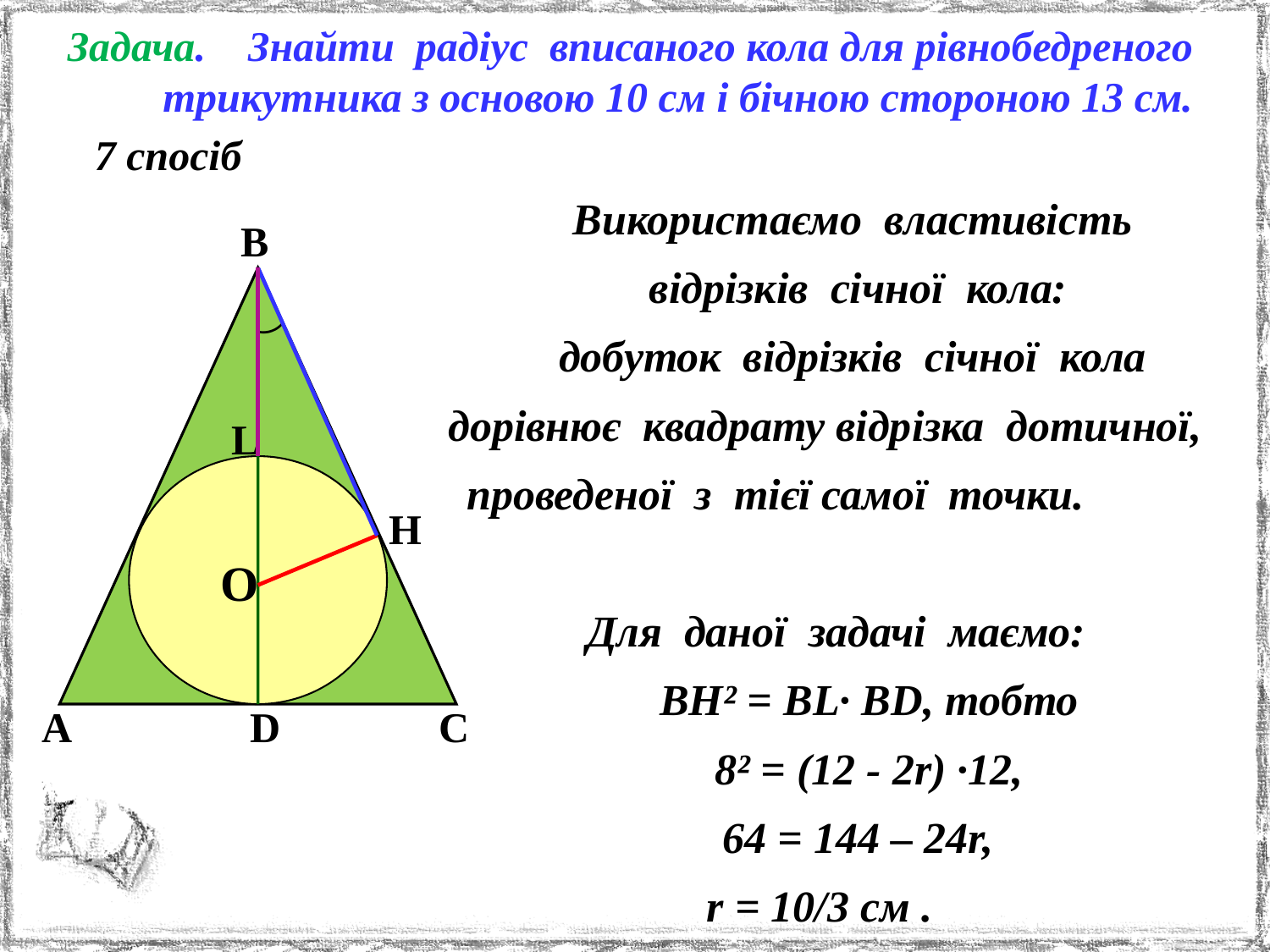

# Задача.    Знайти  радіус  вписаного кола для рівнобедреного трикутника з основою 10 см і бічною стороною 13 см.

 7 спосіб

        Використаємо  властивість
          відрізків  січної  кола:
         добуток  відрізків  січної  кола
    дорівнює  квадрату відрізка  дотичної,
      проведеної  з  тієї самої  точки.
     Для  даної  задачі  маємо:
           BH² = BL· BD, тобто
           8² = (12 - 2r) ·12,
         64 = 144 – 24r,
           r = 10/3 см .

В
L
)
L

Н
О
А
D
С